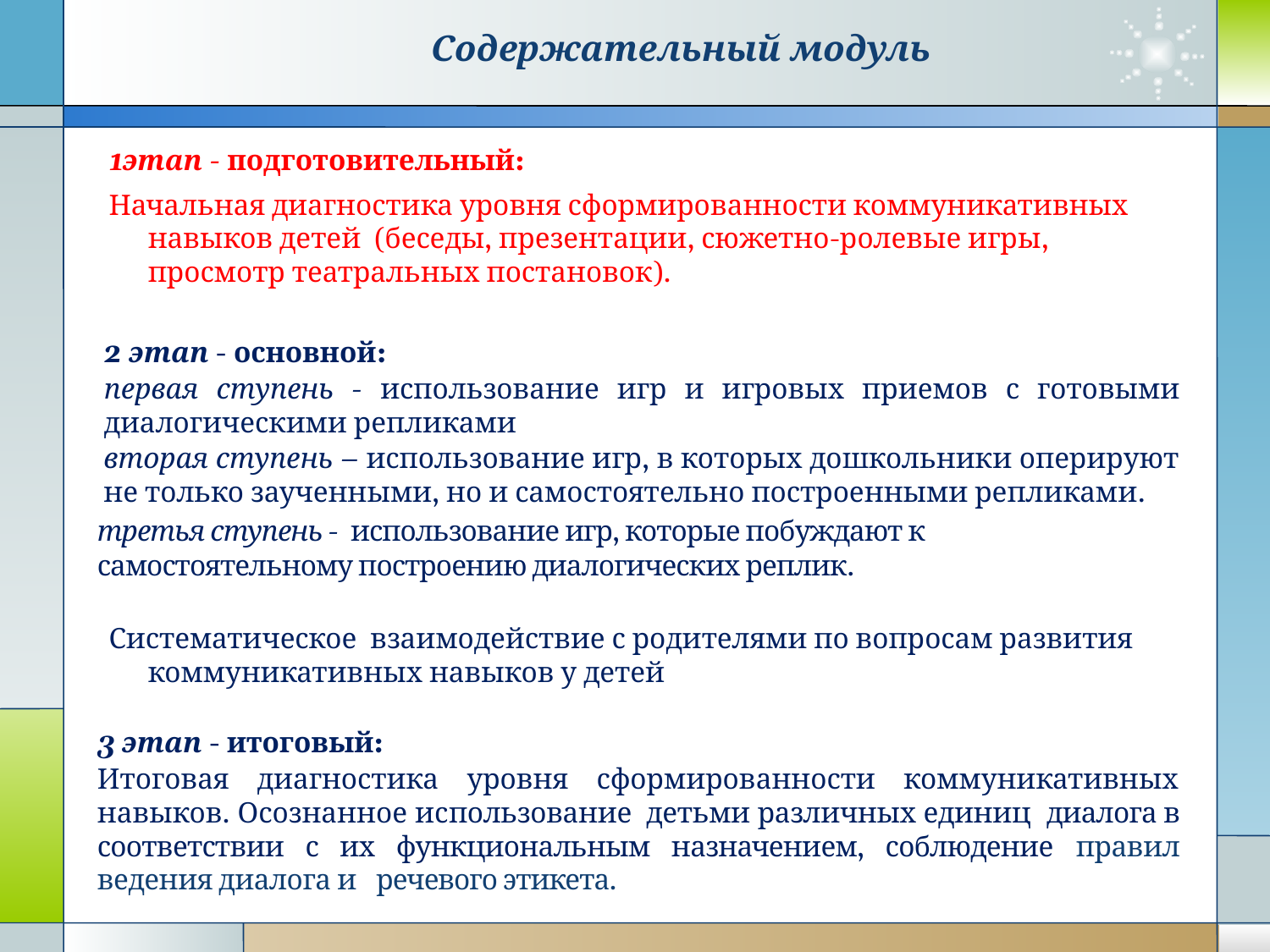

Содержательный модуль
1этап - подготовительный:
Начальная диагностика уровня сформированности коммуникативных навыков детей  (беседы, презентации, сюжетно-ролевые игры, просмотр театральных постановок).

2 этап - основной:
первая ступень - использование игр и игровых приемов с готовыми диалогическими репликами
вторая ступень – использование игр, в которых дошкольники оперируют не только заученными, но и самостоятельно построенными репликами.
третья ступень -  использование игр, которые побуждают к самостоятельному построению диалогических реплик.

Систематическое  взаимодействие с родителями по вопросам развития    коммуникативных навыков у детей

3 этап - итоговый:
Итоговая диагностика уровня сформированности коммуникативных навыков. Осознанное использование  детьми различных единиц  диалога в соответствии с их функциональным назначением, соблюдение правил ведения диалога и   речевого этикета.